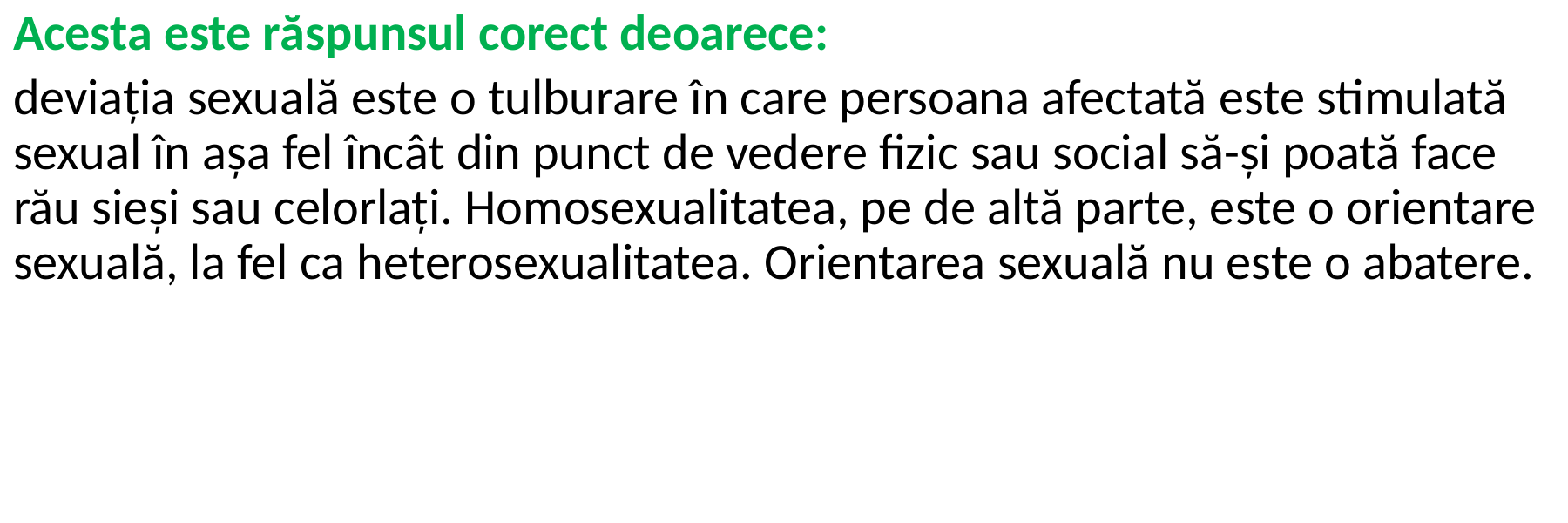

Acesta este răspunsul corect deoarece:
deviația sexuală este o tulburare în care persoana afectată este stimulată sexual în așa fel încât din punct de vedere fizic sau social să-și poată face rău sieși sau celorlați. Homosexualitatea, pe de altă parte, este o orientare sexuală, la fel ca heterosexualitatea. Orientarea sexuală nu este o abatere.